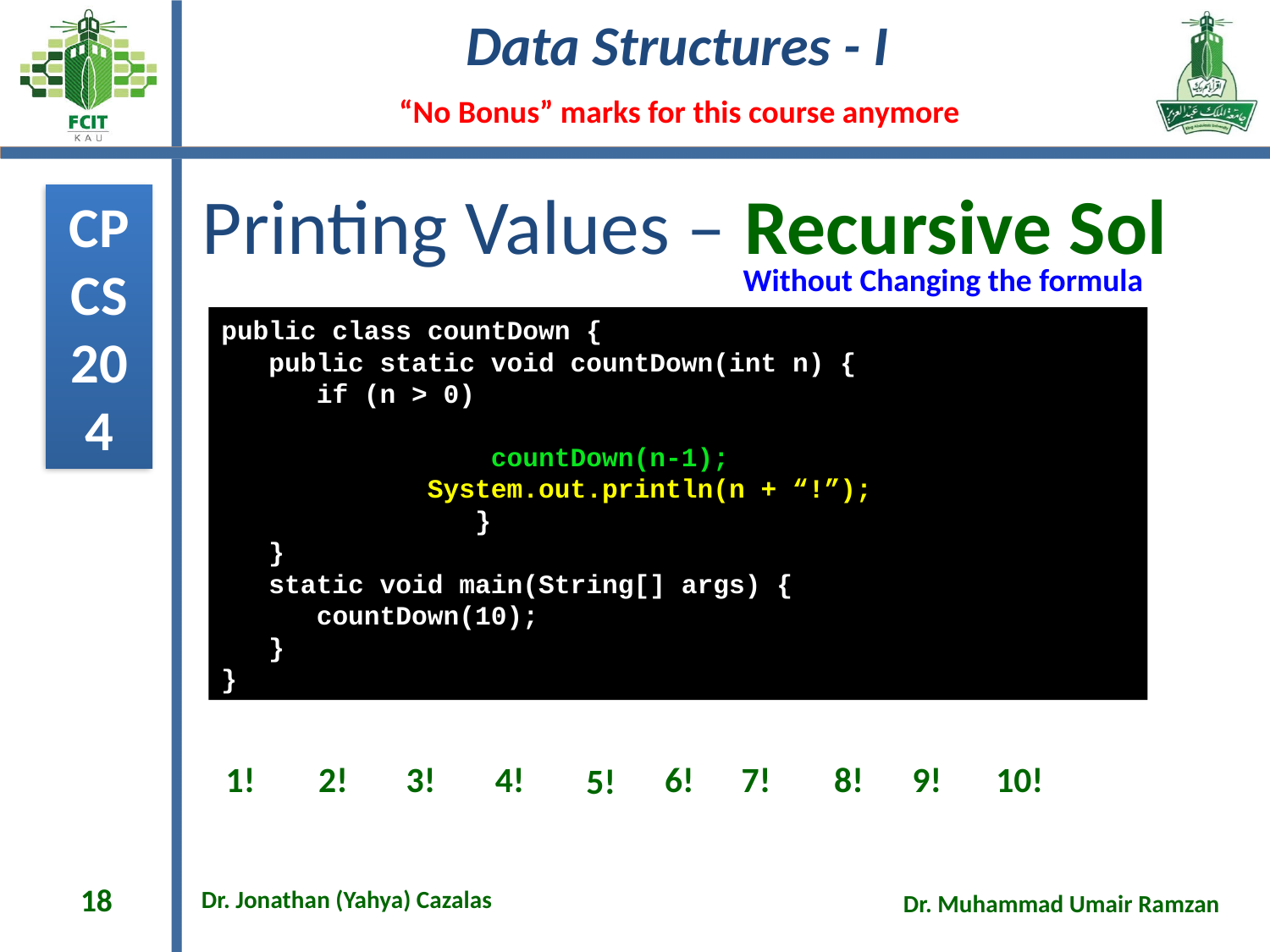

# Printing Values – Recursive Sol
Without Changing the formula
public class countDown {
   public static void countDown(int n) {
      if (n > 0)

        	 countDown(n-1);
             System.out.println(n + “!”);
		}
   }
   static void main(String[] args) {
      countDown(10);
   }
}
10!
9!
8!
4!
6!
7!
2!
3!
1!
5!
18